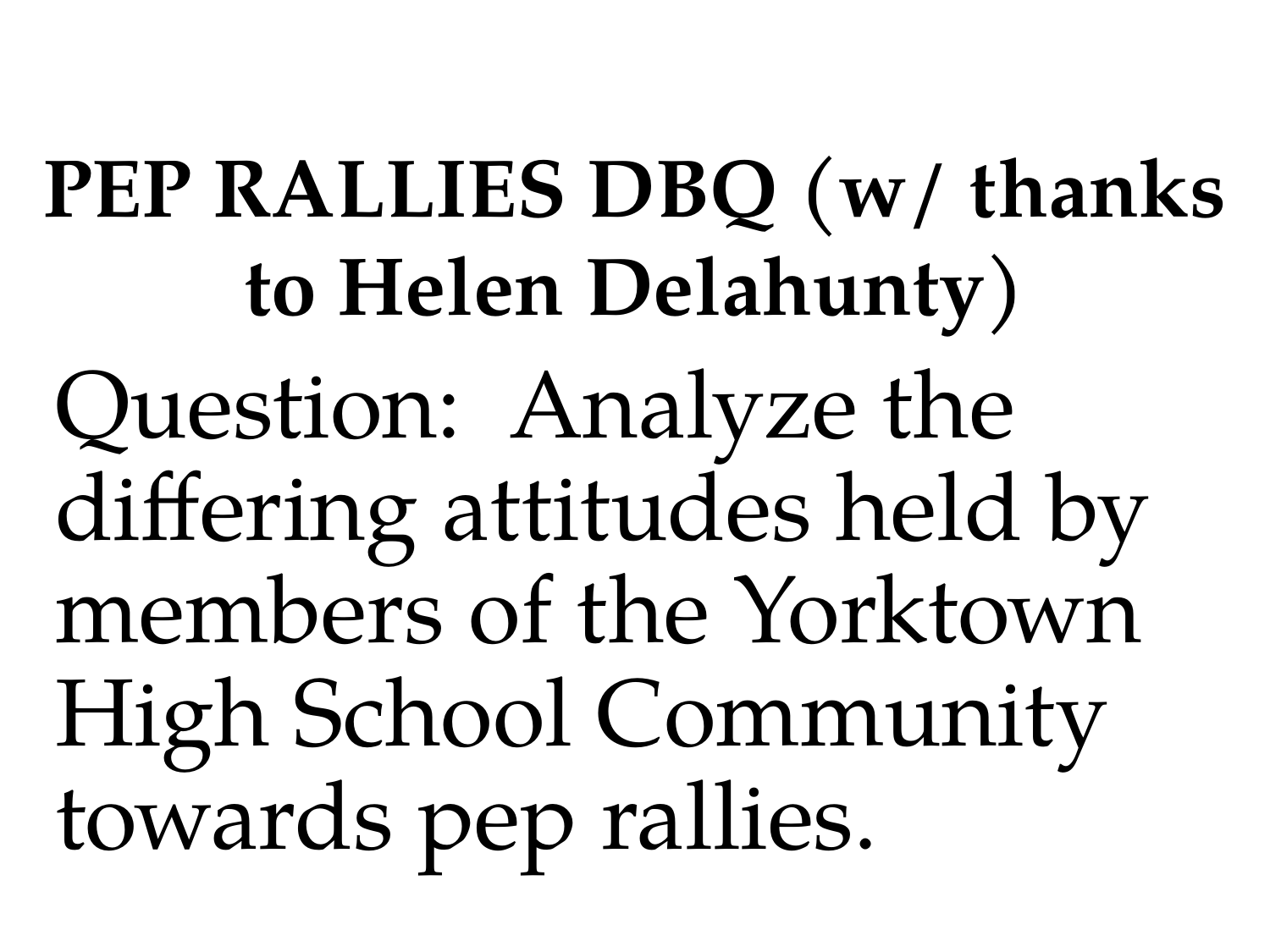

# PEP RALLIES DBQ (w/ thanks to Helen Delahunty)
Question:  Analyze the differing attitudes held by members of the Yorktown High School Community towards pep rallies.